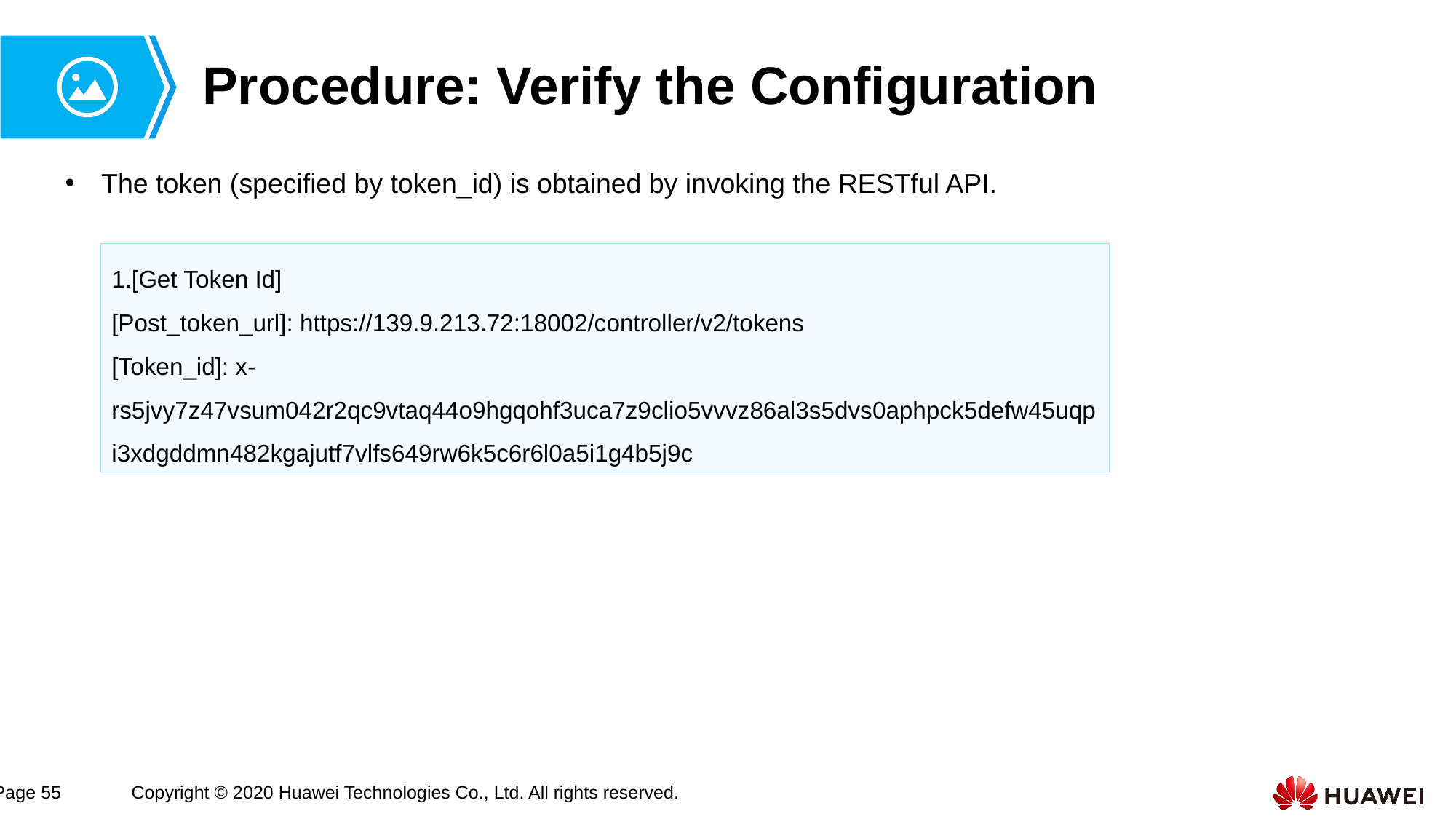

# Procedure: Verify the Configuration
The token (specified by token_id) is obtained by invoking the RESTful API.
1.[Get Token Id]
[Post_token_url]: https://139.9.213.72:18002/controller/v2/tokens
[Token_id]: x-rs5jvy7z47vsum042r2qc9vtaq44o9hgqohf3uca7z9clio5vvvz86al3s5dvs0aphpck5defw45uqpi3xdgddmn482kgajutf7vlfs649rw6k5c6r6l0a5i1g4b5j9c